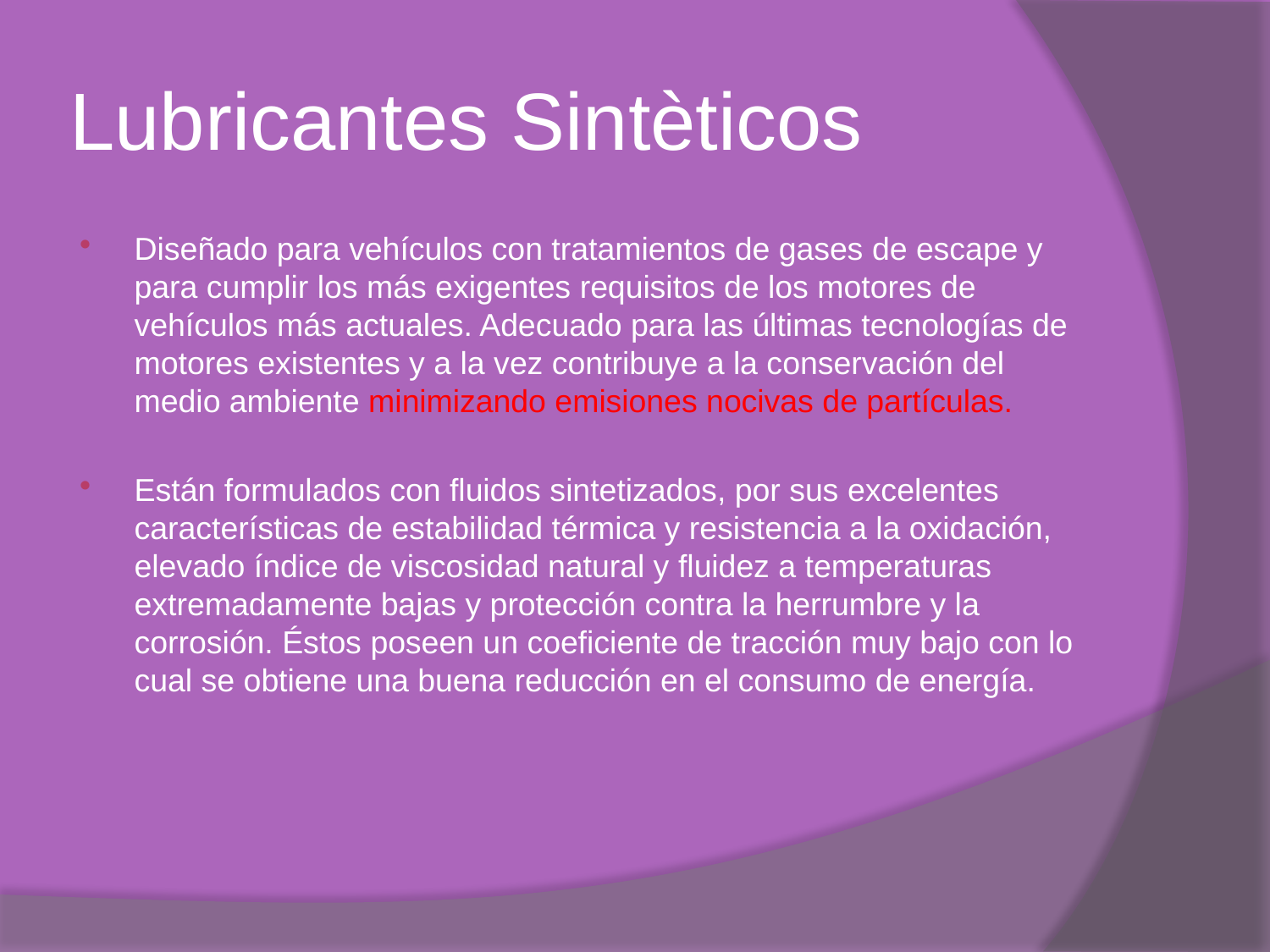

# Lubricantes Sintèticos
Diseñado para vehículos con tratamientos de gases de escape y para cumplir los más exigentes requisitos de los motores de vehículos más actuales. Adecuado para las últimas tecnologías de motores existentes y a la vez contribuye a la conservación del medio ambiente minimizando emisiones nocivas de partículas.

Están formulados con fluidos sintetizados, por sus excelentes características de estabilidad térmica y resistencia a la oxidación, elevado índice de viscosidad natural y fluidez a temperaturas extremadamente bajas y protección contra la herrumbre y la corrosión. Éstos poseen un coeficiente de tracción muy bajo con lo cual se obtiene una buena reducción en el consumo de energía.